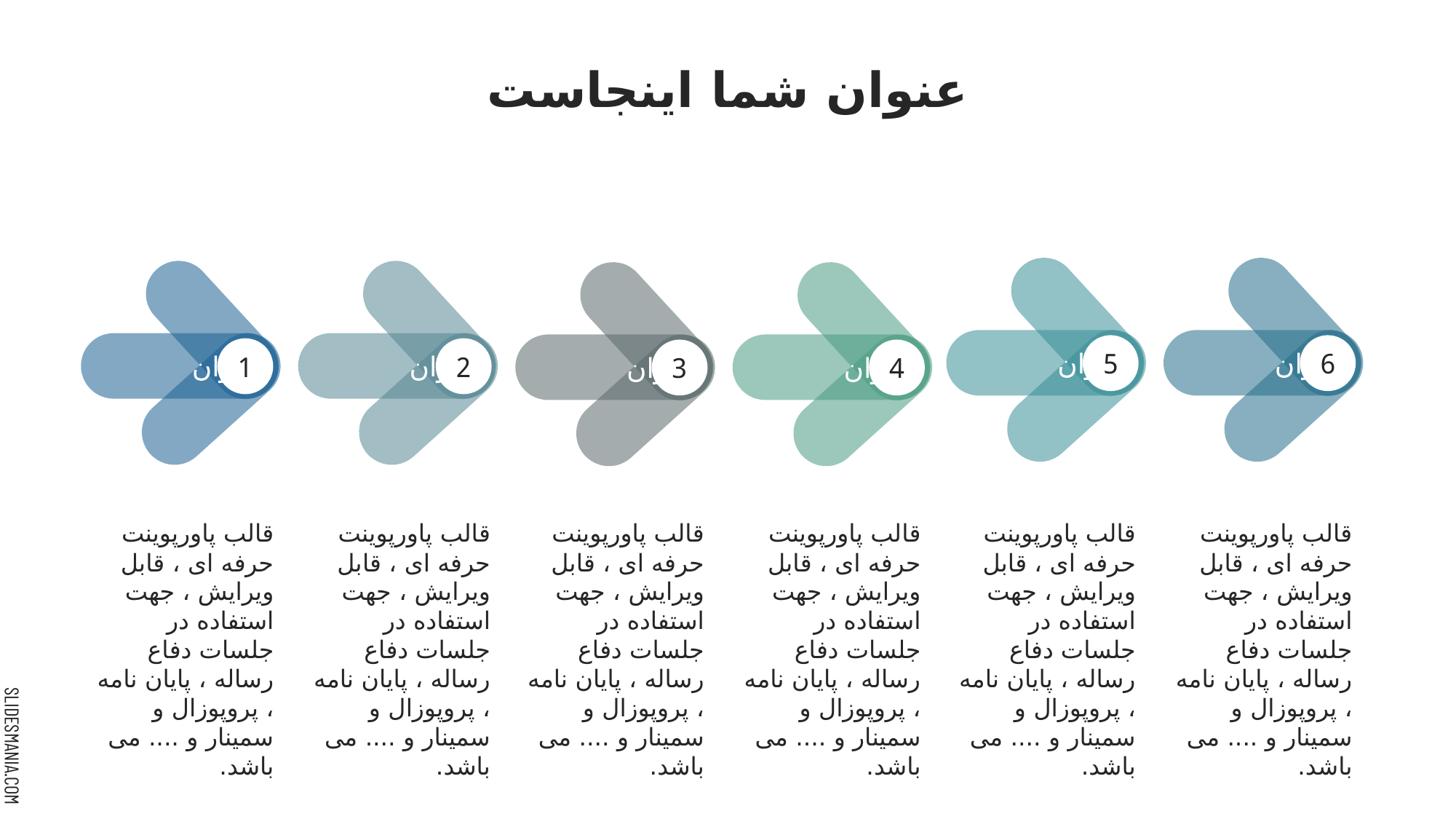

عنوان شما اینجاست

عنوان
6

عنوان
5

عنوان
2

عنوان
1

عنوان
4

عنوان
3

قالب پاورپوينت حرفه ای ، قابل ویرایش ، جهت استفاده در جلسات دفاع رساله ، پایان نامه ، پروپوزال و سمینار و .... می باشد.
قالب پاورپوينت حرفه ای ، قابل ویرایش ، جهت استفاده در جلسات دفاع رساله ، پایان نامه ، پروپوزال و سمینار و .... می باشد.
قالب پاورپوينت حرفه ای ، قابل ویرایش ، جهت استفاده در جلسات دفاع رساله ، پایان نامه ، پروپوزال و سمینار و .... می باشد.
قالب پاورپوينت حرفه ای ، قابل ویرایش ، جهت استفاده در جلسات دفاع رساله ، پایان نامه ، پروپوزال و سمینار و .... می باشد.
قالب پاورپوينت حرفه ای ، قابل ویرایش ، جهت استفاده در جلسات دفاع رساله ، پایان نامه ، پروپوزال و سمینار و .... می باشد.
قالب پاورپوينت حرفه ای ، قابل ویرایش ، جهت استفاده در جلسات دفاع رساله ، پایان نامه ، پروپوزال و سمینار و .... می باشد.